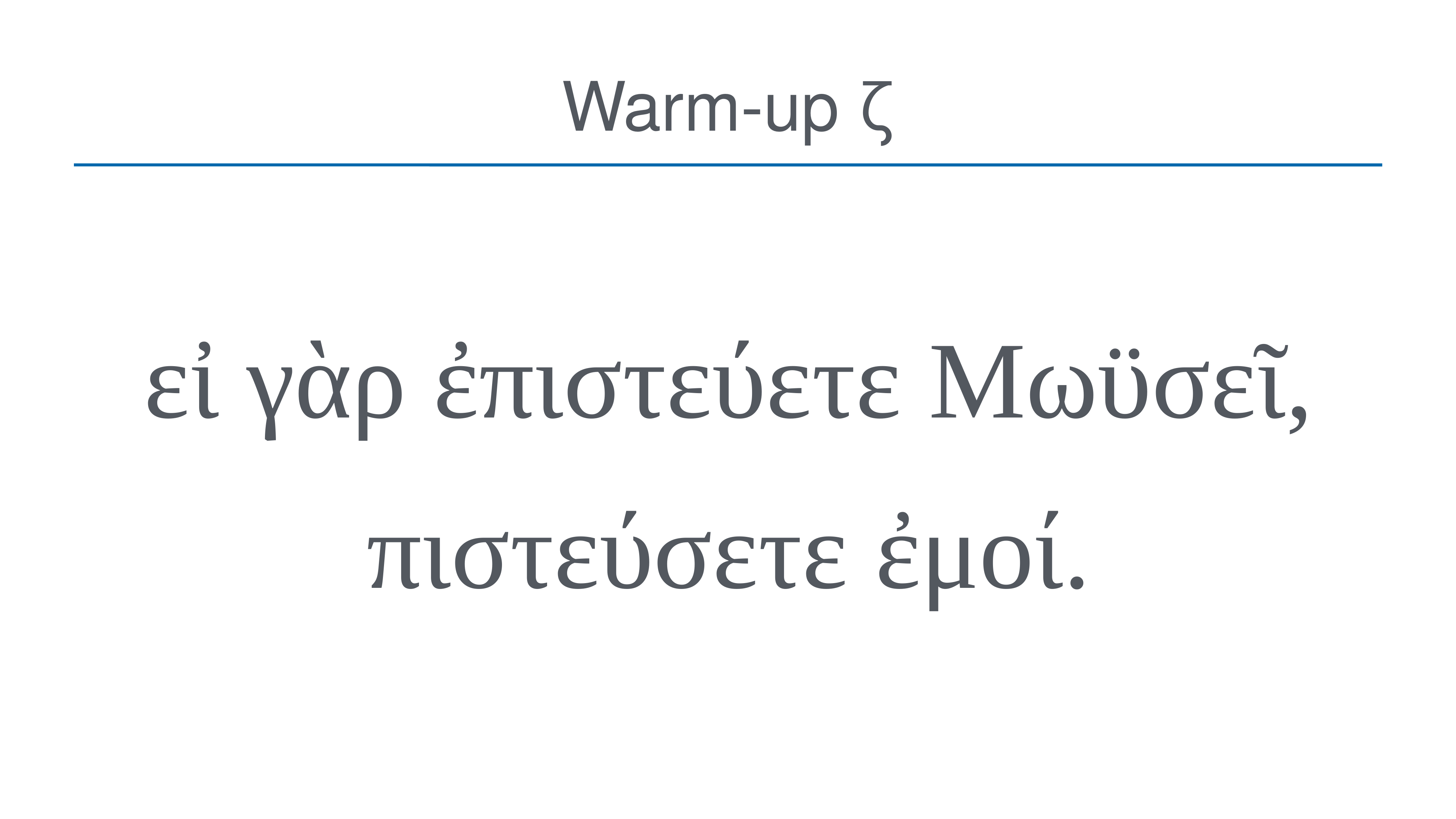

# Warm-up ζ
εἰ γὰρ ἐπιστεύετε Μωϋσεῖ, πιστεύσετε ἐμοί.